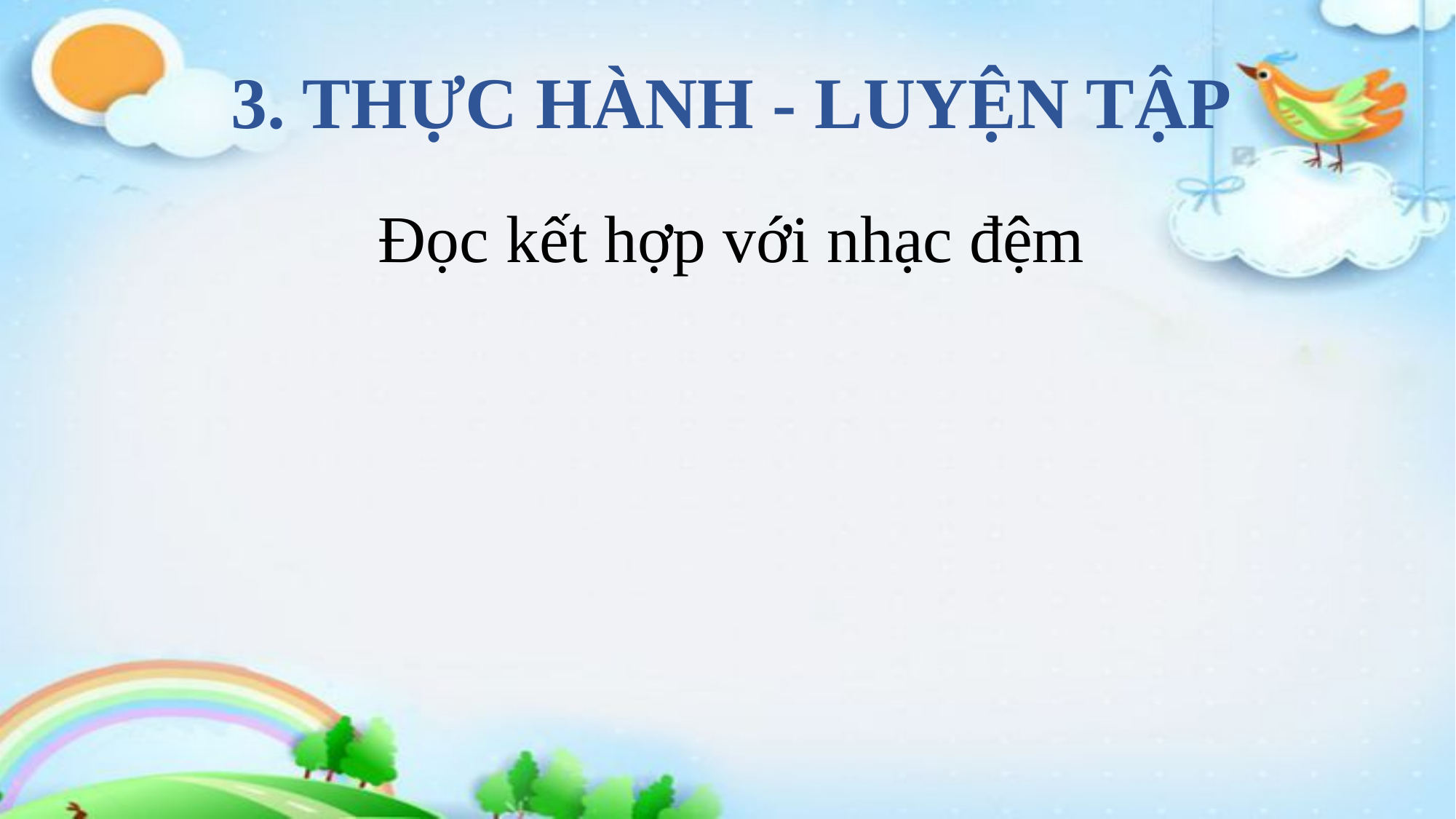

3. THỰC HÀNH - LUYỆN TẬP
Đọc kết hợp với nhạc đệm